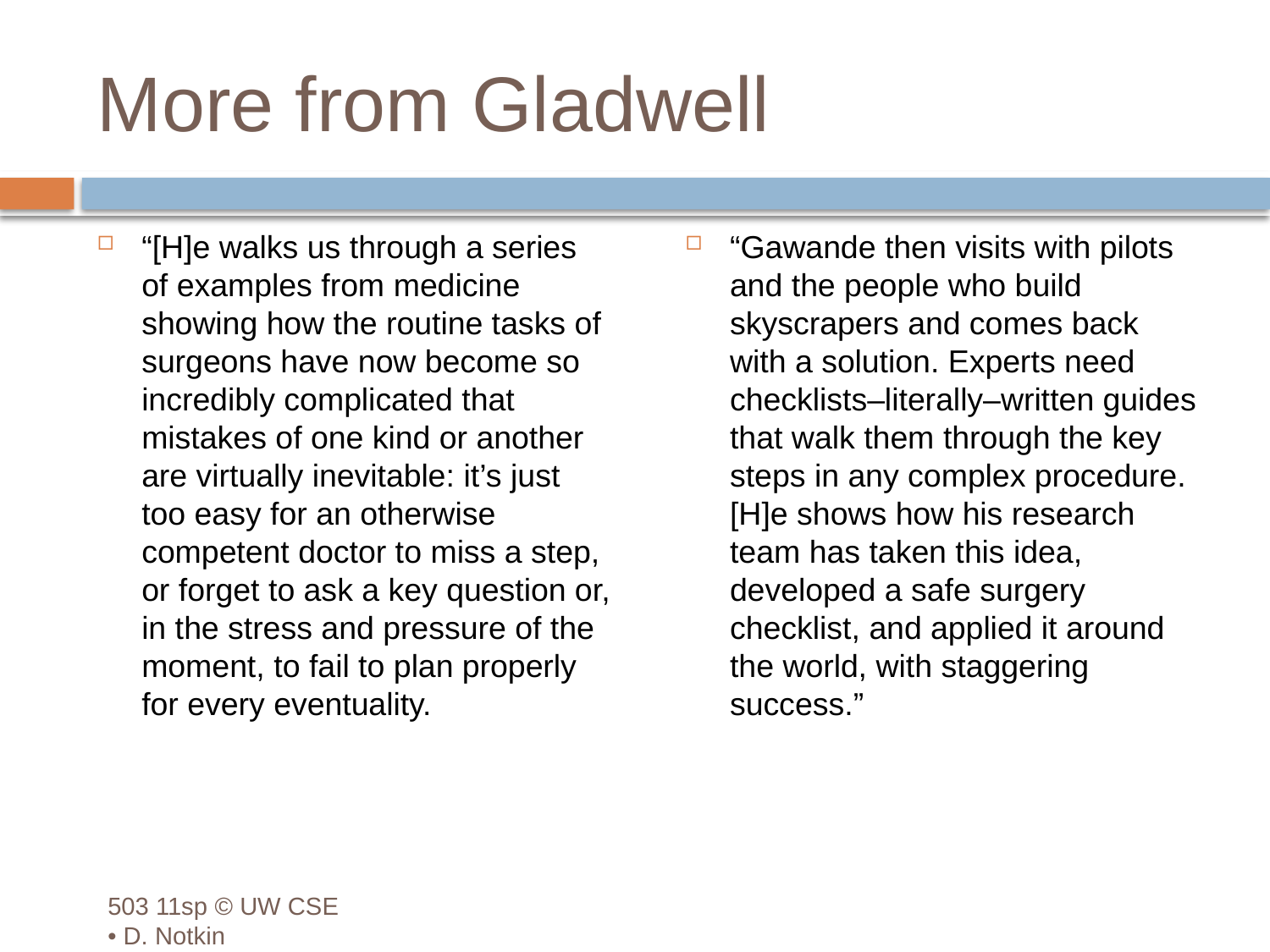

# More from Gladwell
“[H]e walks us through a series of examples from medicine showing how the routine tasks of surgeons have now become so incredibly complicated that mistakes of one kind or another are virtually inevitable: it’s just too easy for an otherwise competent doctor to miss a step, or forget to ask a key question or, in the stress and pressure of the moment, to fail to plan properly for every eventuality.

“Gawande then visits with pilots and the people who build skyscrapers and comes back with a solution. Experts need checklists–literally–written guides that walk them through the key steps in any complex procedure. [H]e shows how his research team has taken this idea, developed a safe surgery checklist, and applied it around the world, with staggering success.”
503 11sp © UW CSE  • D. Notkin
58